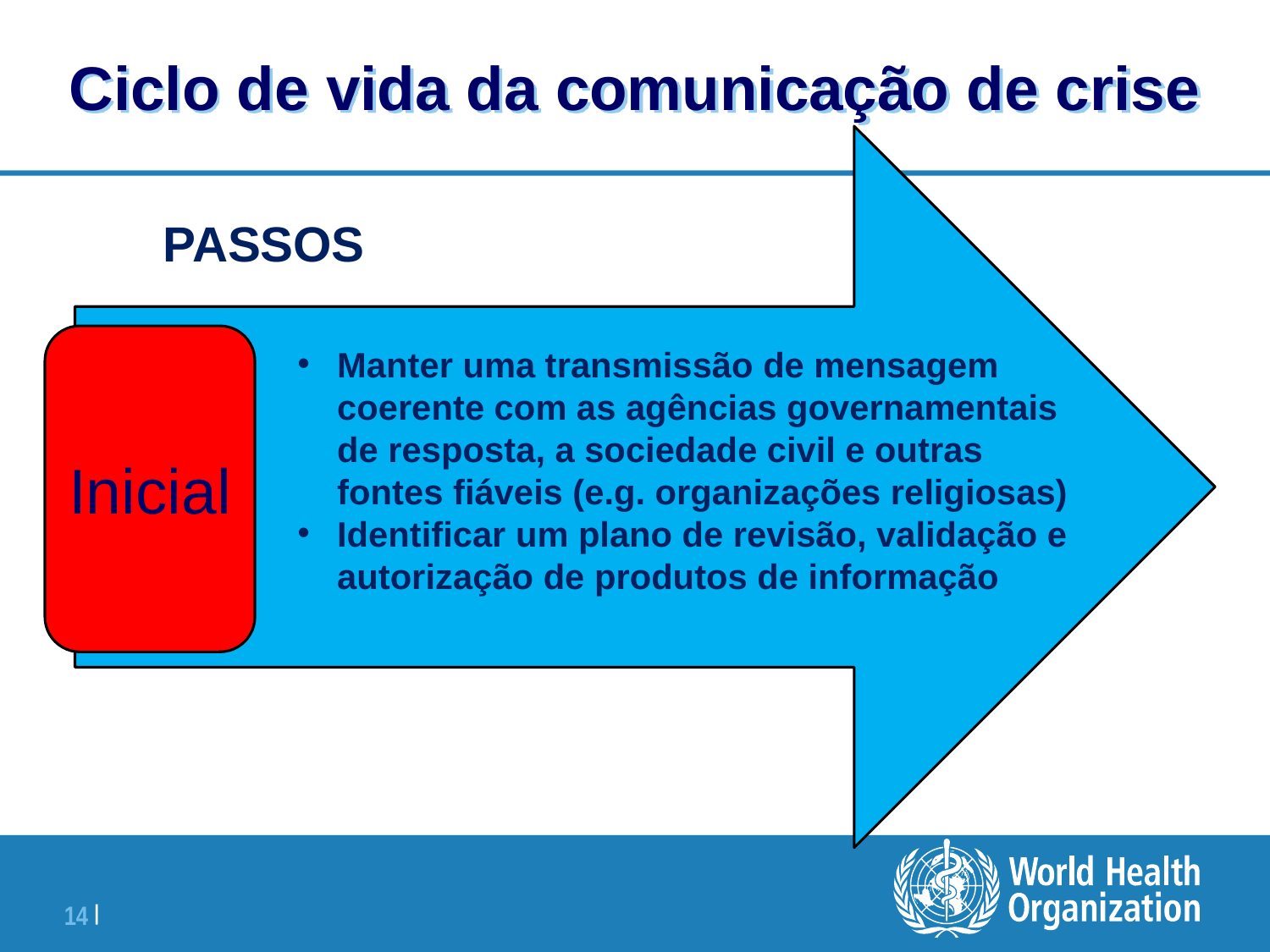

# Ciclo de vida da comunicação de crise

PASSOS
Inicial
Manter uma transmissão de mensagem coerente com as agências governamentais de resposta, a sociedade civil e outras fontes fiáveis (e.g. organizações religiosas)
Identificar um plano de revisão, validação e autorização de produtos de informação